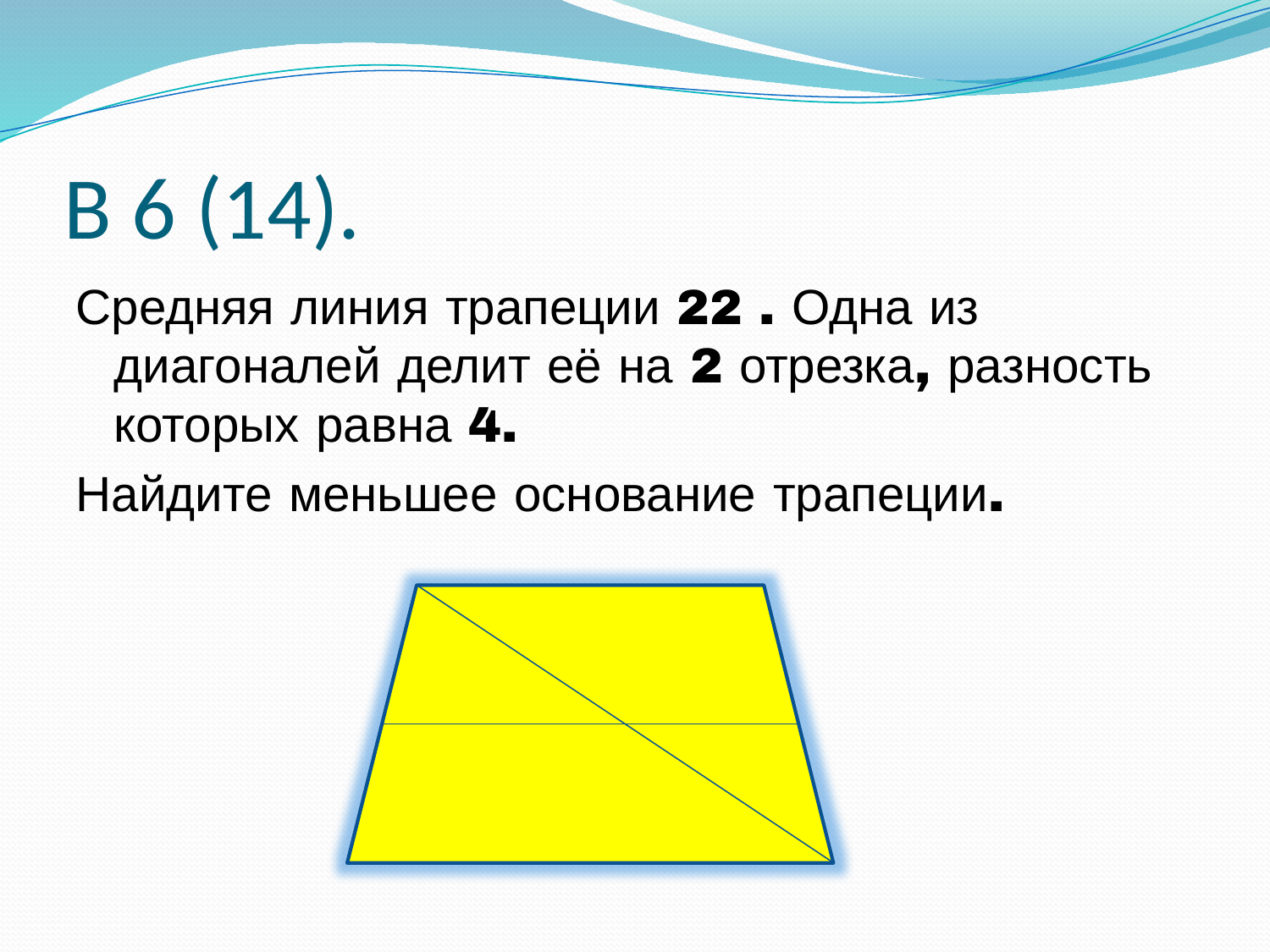

# В 6 (14).
Средняя линия трапеции 22 . Одна из диагоналей делит её на 2 отрезка, разность которых равна 4.
Найдите меньшее основание трапеции.